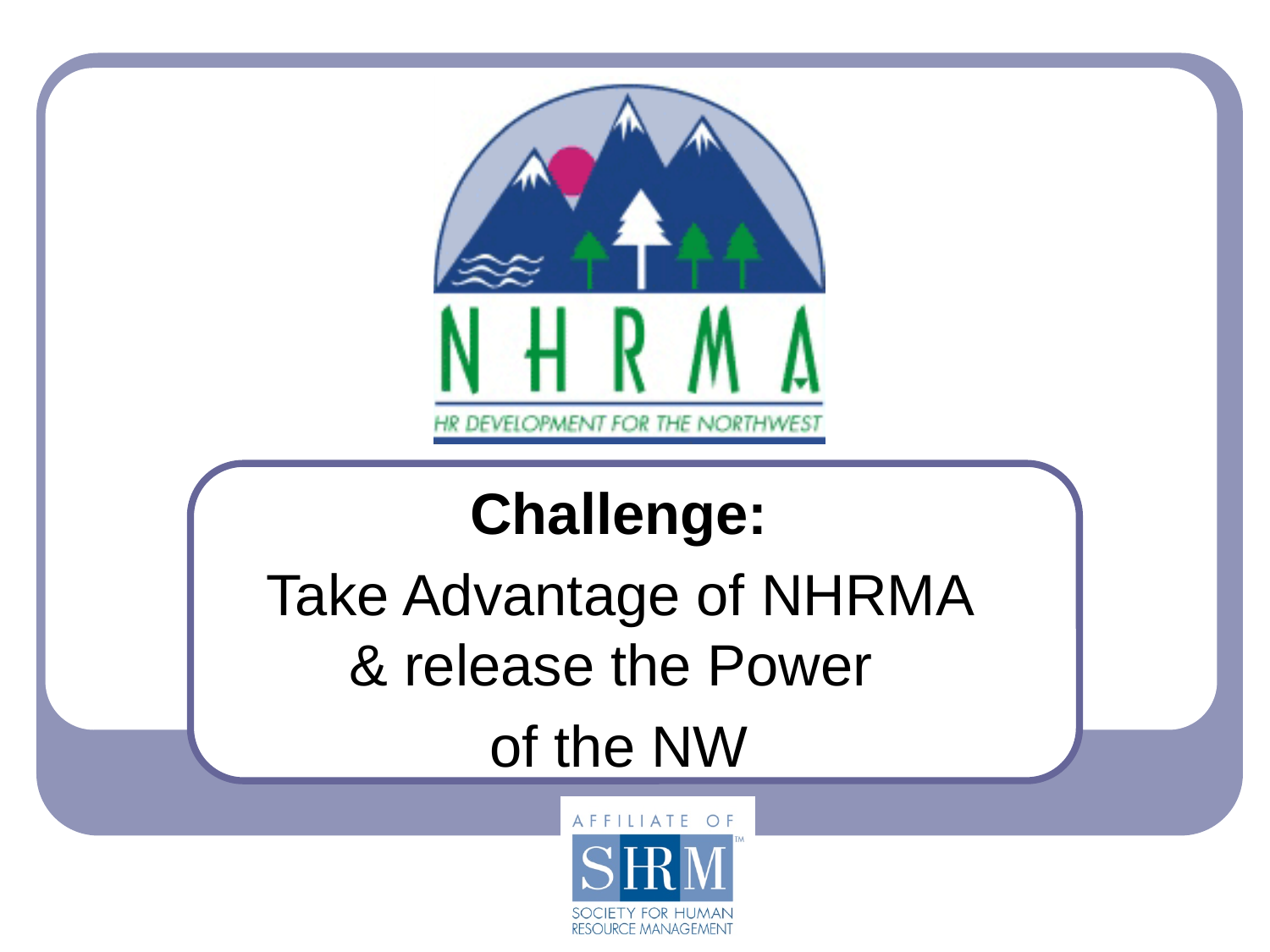

#
Challenge:
Take Advantage of NHRMA & release the Power
of the NW